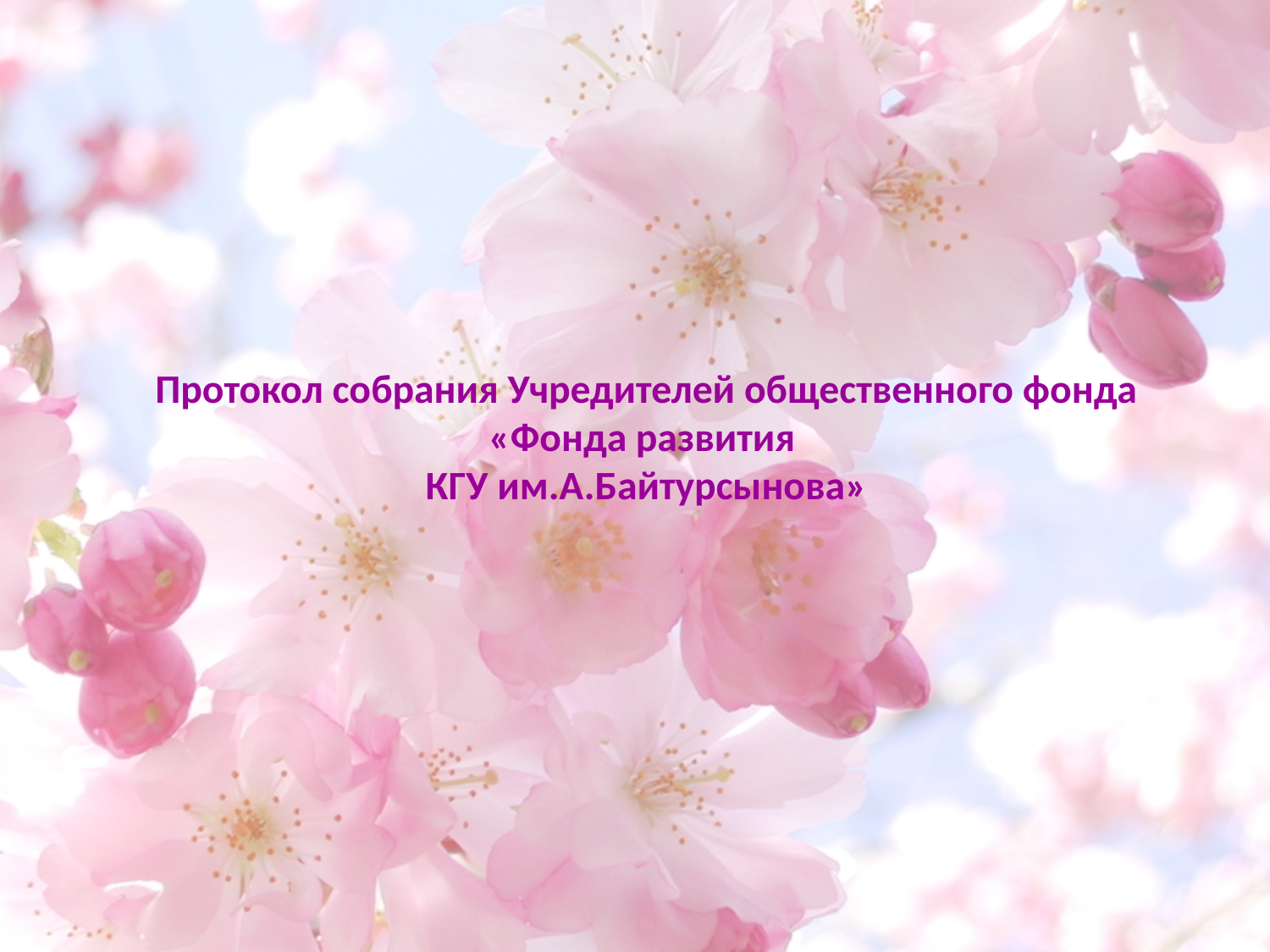

# Протокол собрания Учредителей общественного фонда «Фонда развития КГУ им.А.Байтурсынова»